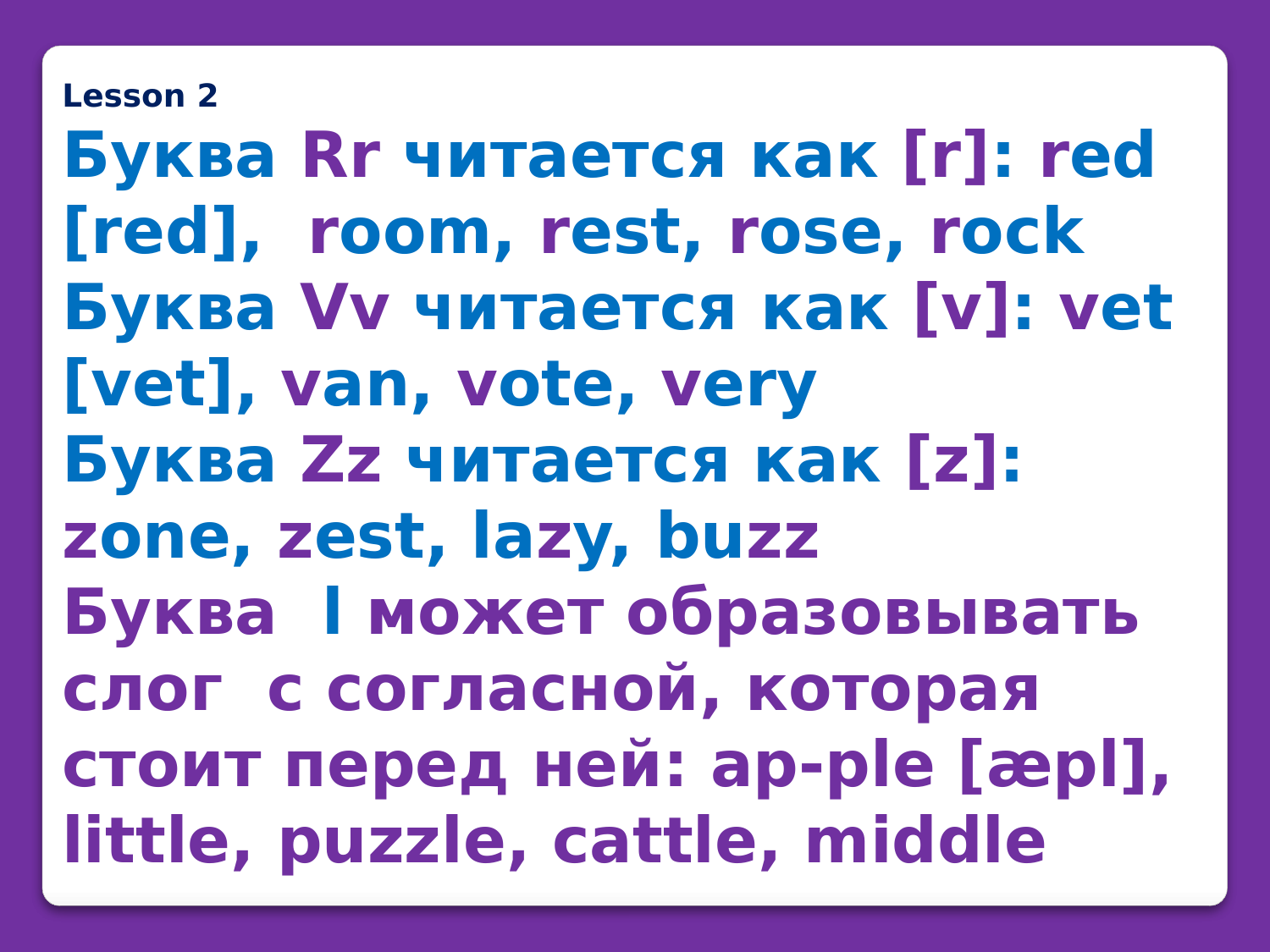

Lesson 2
Буква Rr читается как [r]: red [red],  room, rest, rose, rock
Буква Vv читается как [v]: vet [vet], van, vote, very
Буква Zz читается как [z]: zone, zest, lazy, buzz
Буква  l может образовывать слог  с согласной, которая стоит перед ней: ap-ple [æpl],
little, puzzle, cattle, middle